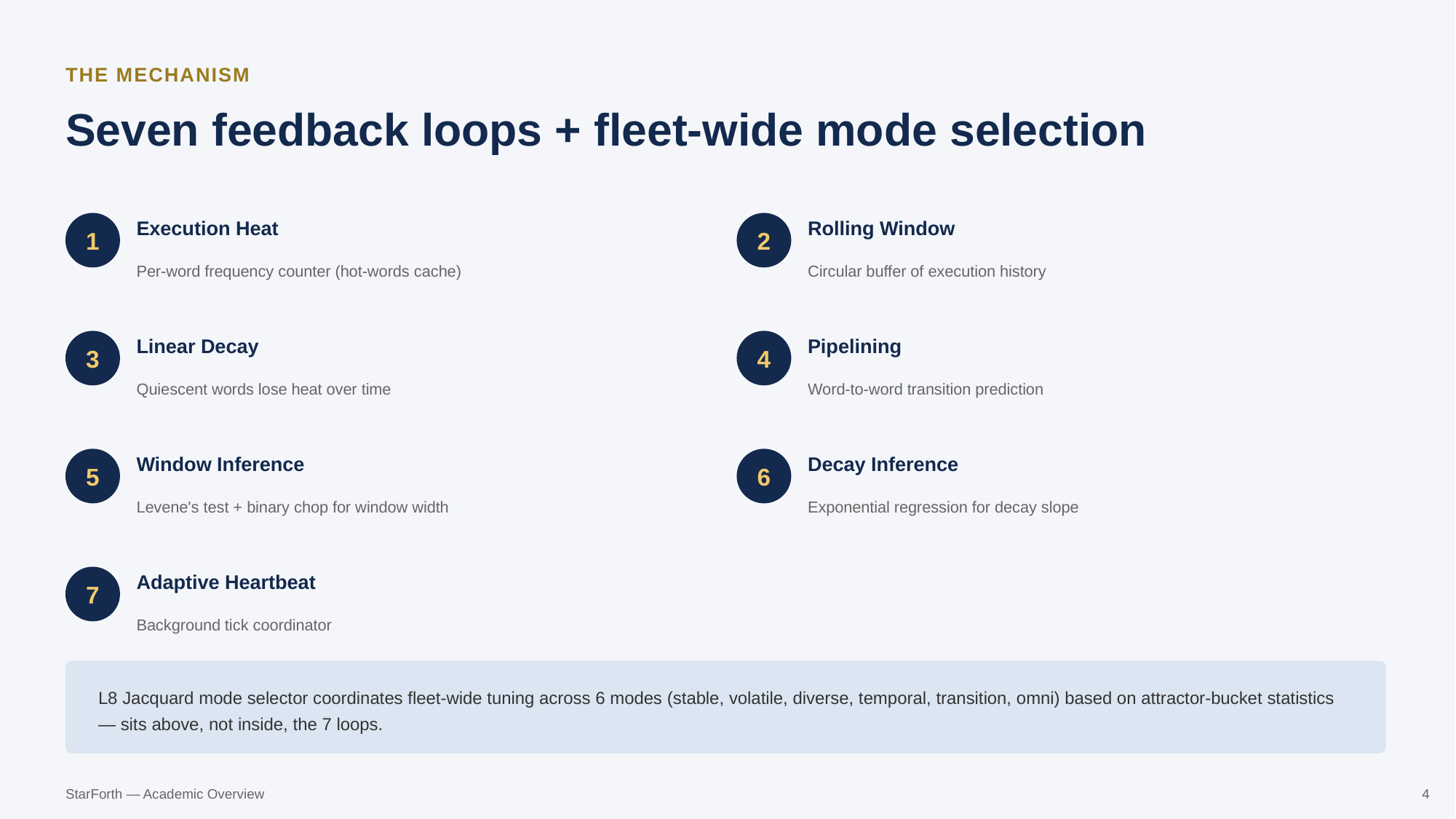

THE MECHANISM
Seven feedback loops + fleet-wide mode selection
Execution Heat
Rolling Window

1

2
Per-word frequency counter (hot-words cache)
Circular buffer of execution history
Linear Decay
Pipelining

3

4
Quiescent words lose heat over time
Word-to-word transition prediction
Window Inference
Decay Inference

5

6
Levene's test + binary chop for window width
Exponential regression for decay slope
Adaptive Heartbeat

7
Background tick coordinator

L8 Jacquard mode selector coordinates fleet-wide tuning across 6 modes (stable, volatile, diverse, temporal, transition, omni) based on attractor-bucket statistics — sits above, not inside, the 7 loops.
StarForth — Academic Overview
4